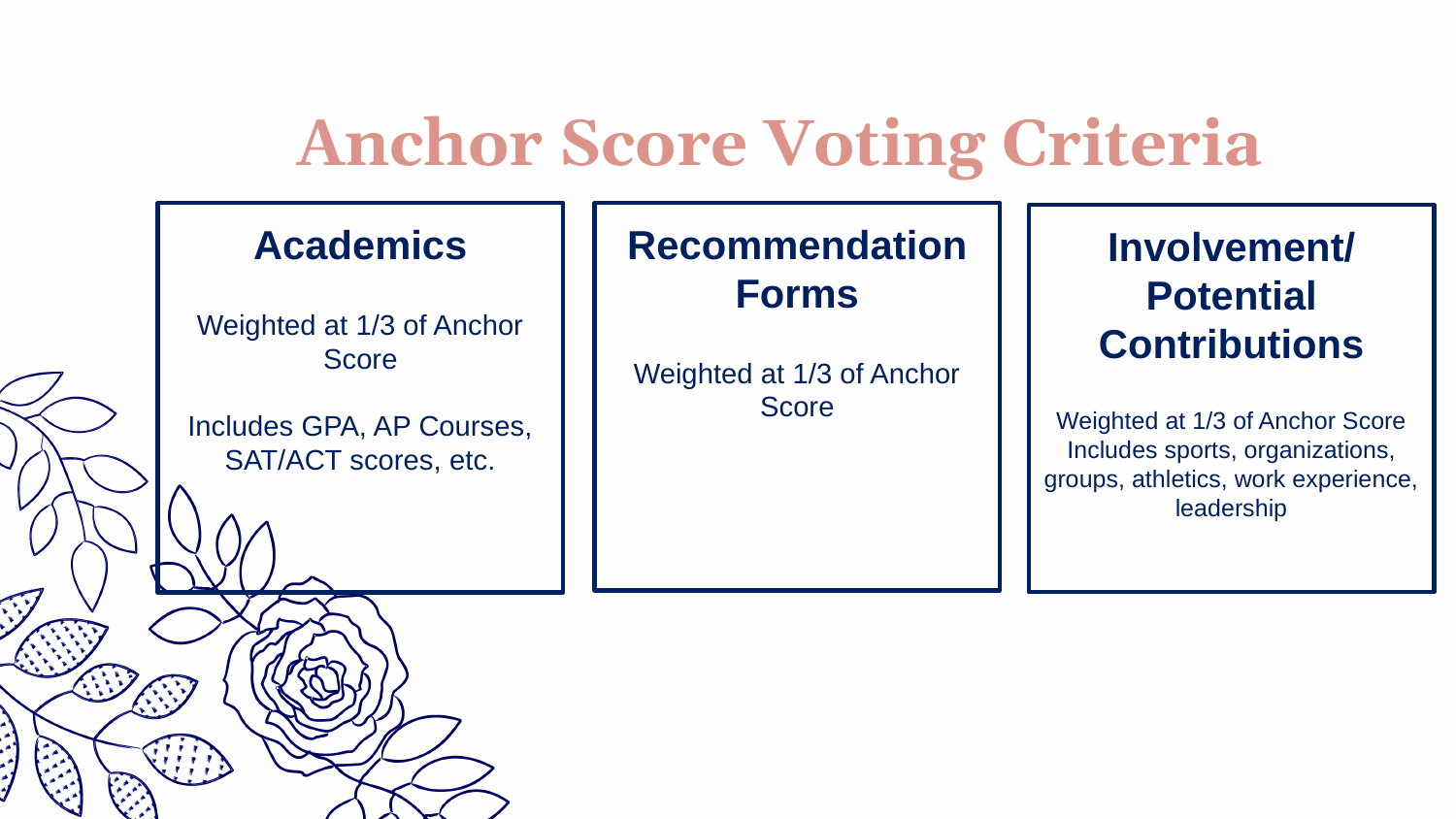

Anchor Score Voting Criteria

Academics

Weighted at 1/3 of Anchor Score

Includes GPA, AP Courses, SAT/ACT scores, etc.

Recommendation
Forms

Weighted at 1/3 of Anchor Score

Involvement/
Potential
Contributions

Weighted at 1/3 of Anchor Score
Includes sports, organizations, groups, athletics, work experience, leadership